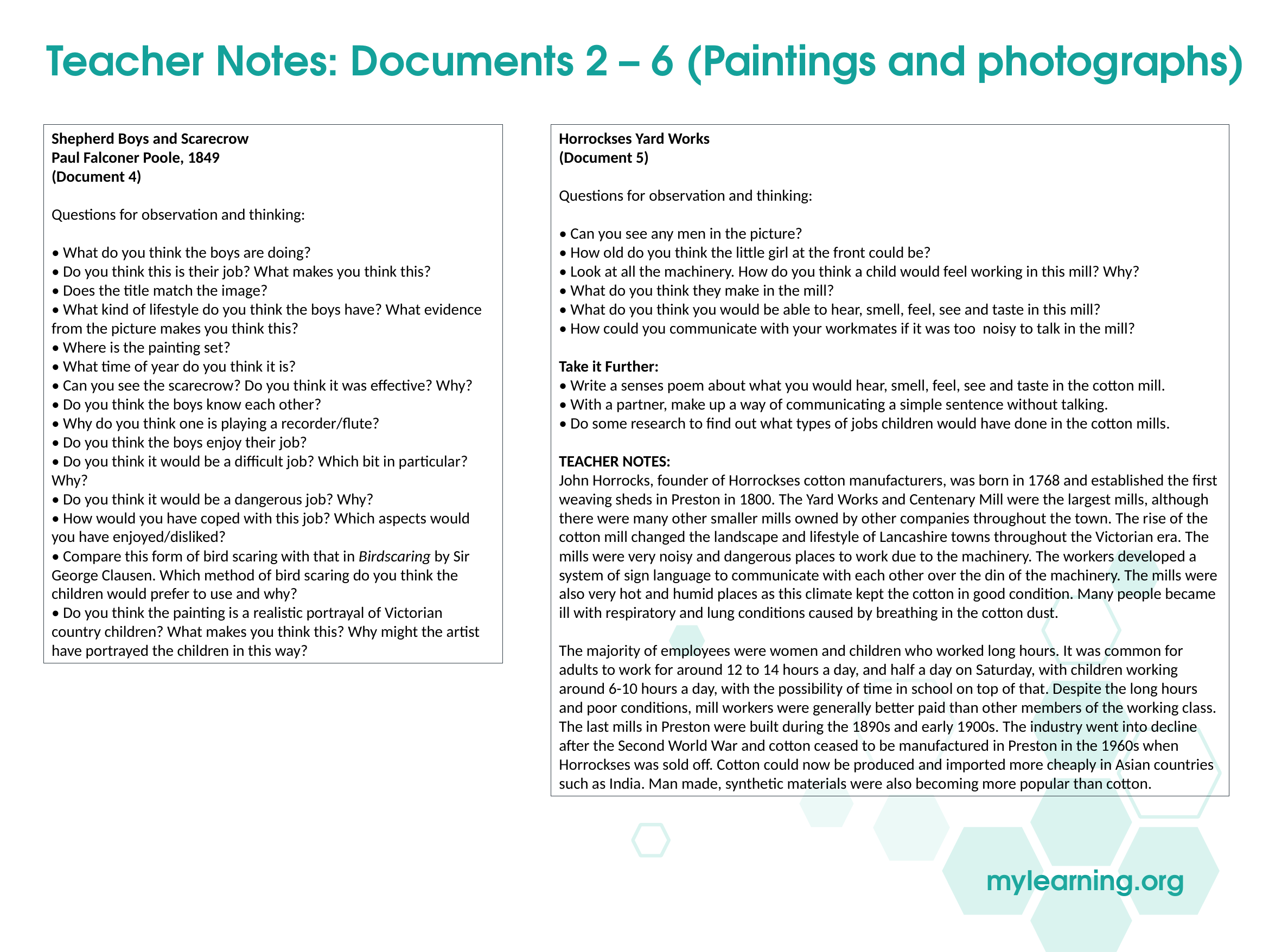

Teacher Notes: Documents 2 – 6 (Paintings and photographs)
Shepherd Boys and Scarecrow
Paul Falconer Poole, 1849
(Document 4)

Questions for observation and thinking:

• What do you think the boys are doing?
• Do you think this is their job? What makes you think this?
• Does the title match the image?
• What kind of lifestyle do you think the boys have? What evidence from the picture makes you think this?
• Where is the painting set?
• What time of year do you think it is?
• Can you see the scarecrow? Do you think it was effective? Why?
• Do you think the boys know each other?
• Why do you think one is playing a recorder/flute?
• Do you think the boys enjoy their job?
• Do you think it would be a difficult job? Which bit in particular? Why?
• Do you think it would be a dangerous job? Why?
• How would you have coped with this job? Which aspects would you have enjoyed/disliked?
• Compare this form of bird scaring with that in Birdscaring by Sir George Clausen. Which method of bird scaring do you think the children would prefer to use and why?
• Do you think the painting is a realistic portrayal of Victorian country children? What makes you think this? Why might the artist have portrayed the children in this way?
Horrockses Yard Works
(Document 5)

Questions for observation and thinking:

• Can you see any men in the picture?
• How old do you think the little girl at the front could be?
• Look at all the machinery. How do you think a child would feel working in this mill? Why?
• What do you think they make in the mill?
• What do you think you would be able to hear, smell, feel, see and taste in this mill?
• How could you communicate with your workmates if it was too  noisy to talk in the mill?

Take it Further:
• Write a senses poem about what you would hear, smell, feel, see and taste in the cotton mill.
• With a partner, make up a way of communicating a simple sentence without talking.
• Do some research to find out what types of jobs children would have done in the cotton mills.

TEACHER NOTES:
John Horrocks, founder of Horrockses cotton manufacturers, was born in 1768 and established the first weaving sheds in Preston in 1800. The Yard Works and Centenary Mill were the largest mills, although there were many other smaller mills owned by other companies throughout the town. The rise of the cotton mill changed the landscape and lifestyle of Lancashire towns throughout the Victorian era. The mills were very noisy and dangerous places to work due to the machinery. The workers developed a system of sign language to communicate with each other over the din of the machinery. The mills were also very hot and humid places as this climate kept the cotton in good condition. Many people became ill with respiratory and lung conditions caused by breathing in the cotton dust.

The majority of employees were women and children who worked long hours. It was common for adults to work for around 12 to 14 hours a day, and half a day on Saturday, with children working around 6-10 hours a day, with the possibility of time in school on top of that. Despite the long hours and poor conditions, mill workers were generally better paid than other members of the working class. The last mills in Preston were built during the 1890s and early 1900s. The industry went into decline after the Second World War and cotton ceased to be manufactured in Preston in the 1960s when Horrockses was sold off. Cotton could now be produced and imported more cheaply in Asian countries such as India. Man made, synthetic materials were also becoming more popular than cotton.

mylearning.org